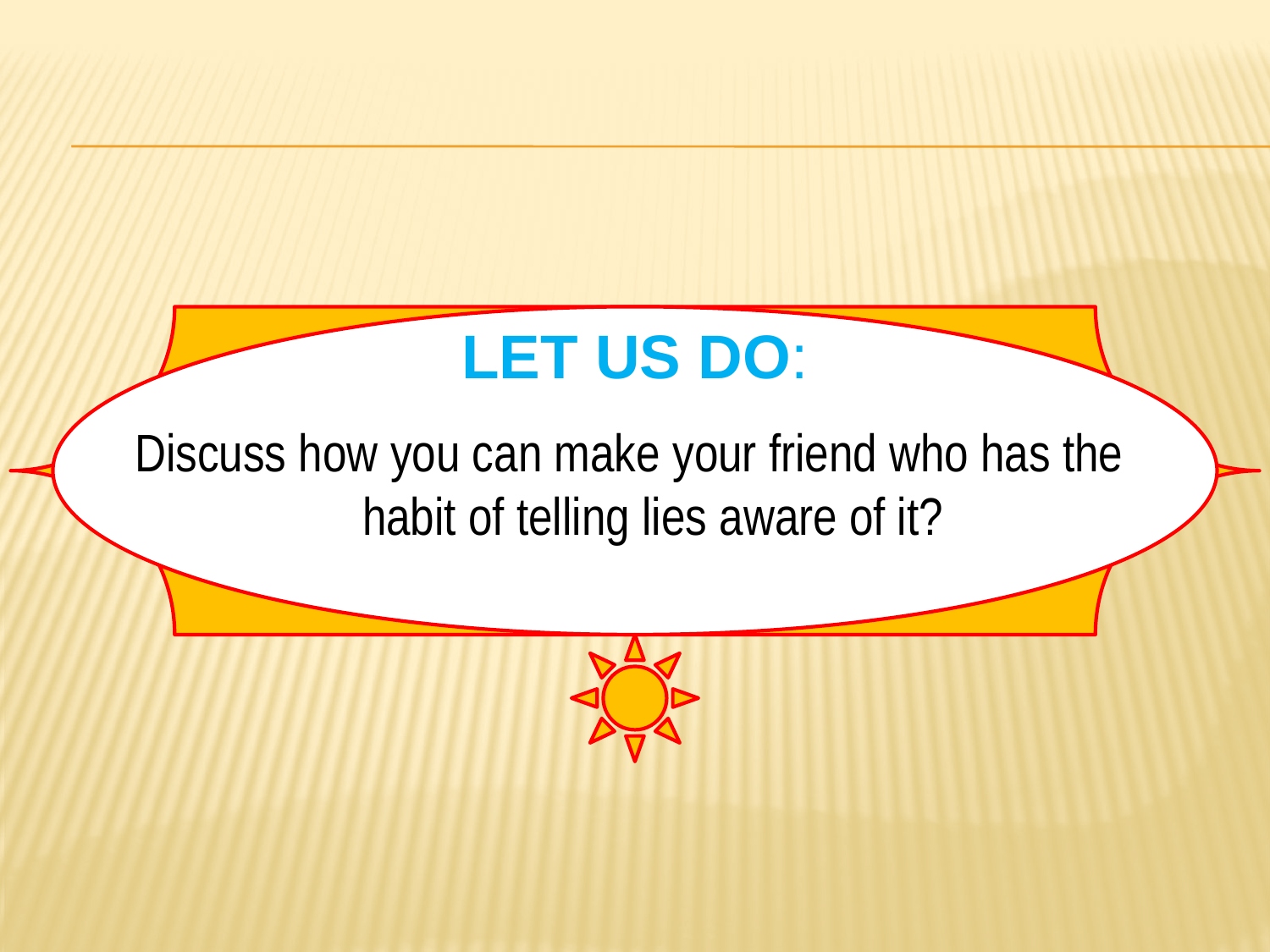

# LET US DO:

Discuss how you can make your friend who has the habit of telling lies aware of it?